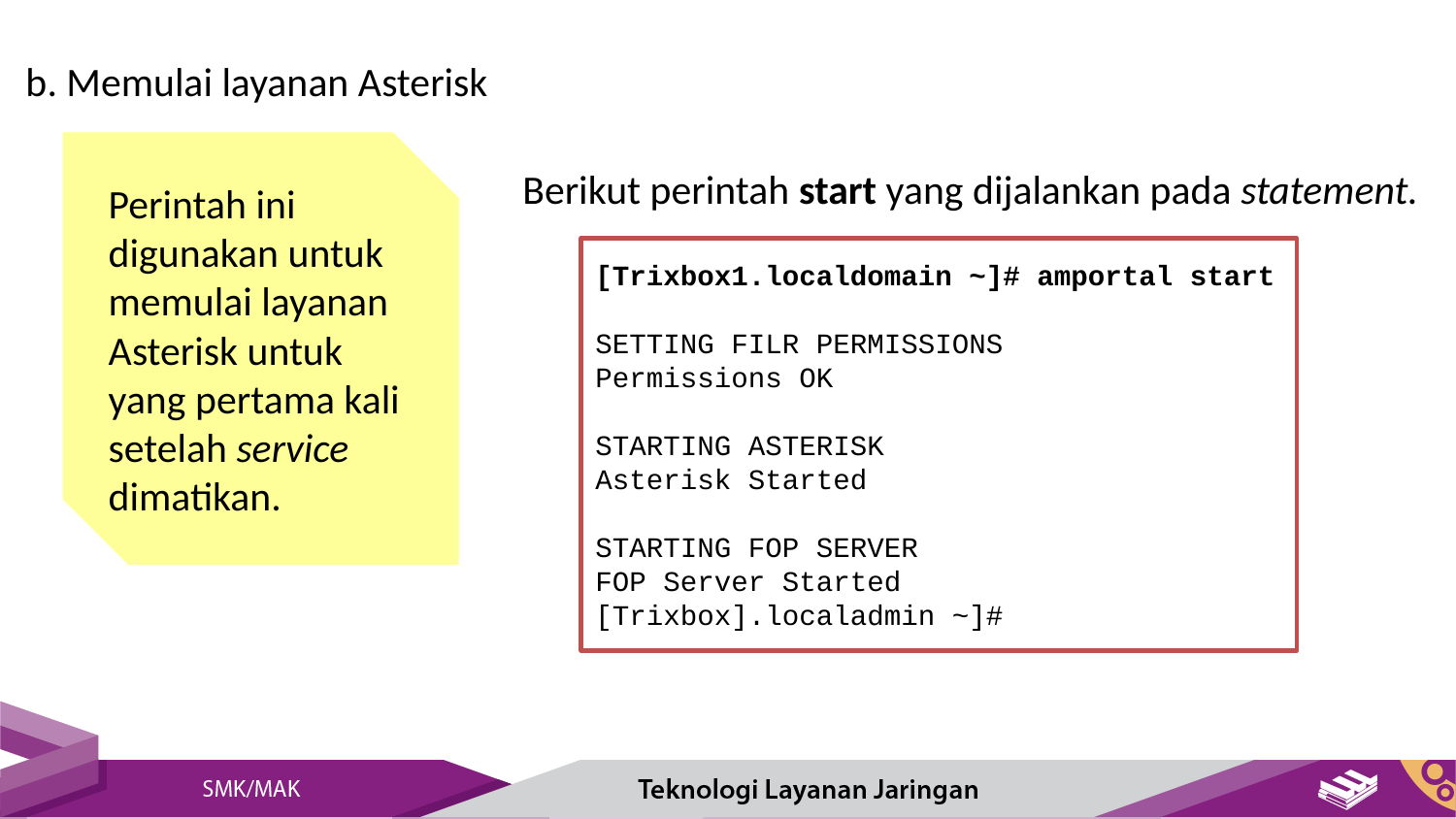

b. Memulai layanan Asterisk
Perintah ini digunakan untuk memulai layanan Asterisk untuk yang pertama kali setelah service dimatikan.
Berikut perintah start yang dijalankan pada statement.
[Trixbox1.localdomain ~]# amportal start

SETTING FILR PERMISSIONS
Permissions OK

STARTING ASTERISK
Asterisk Started

STARTING FOP SERVER
FOP Server Started
[Trixbox].localadmin ~]#